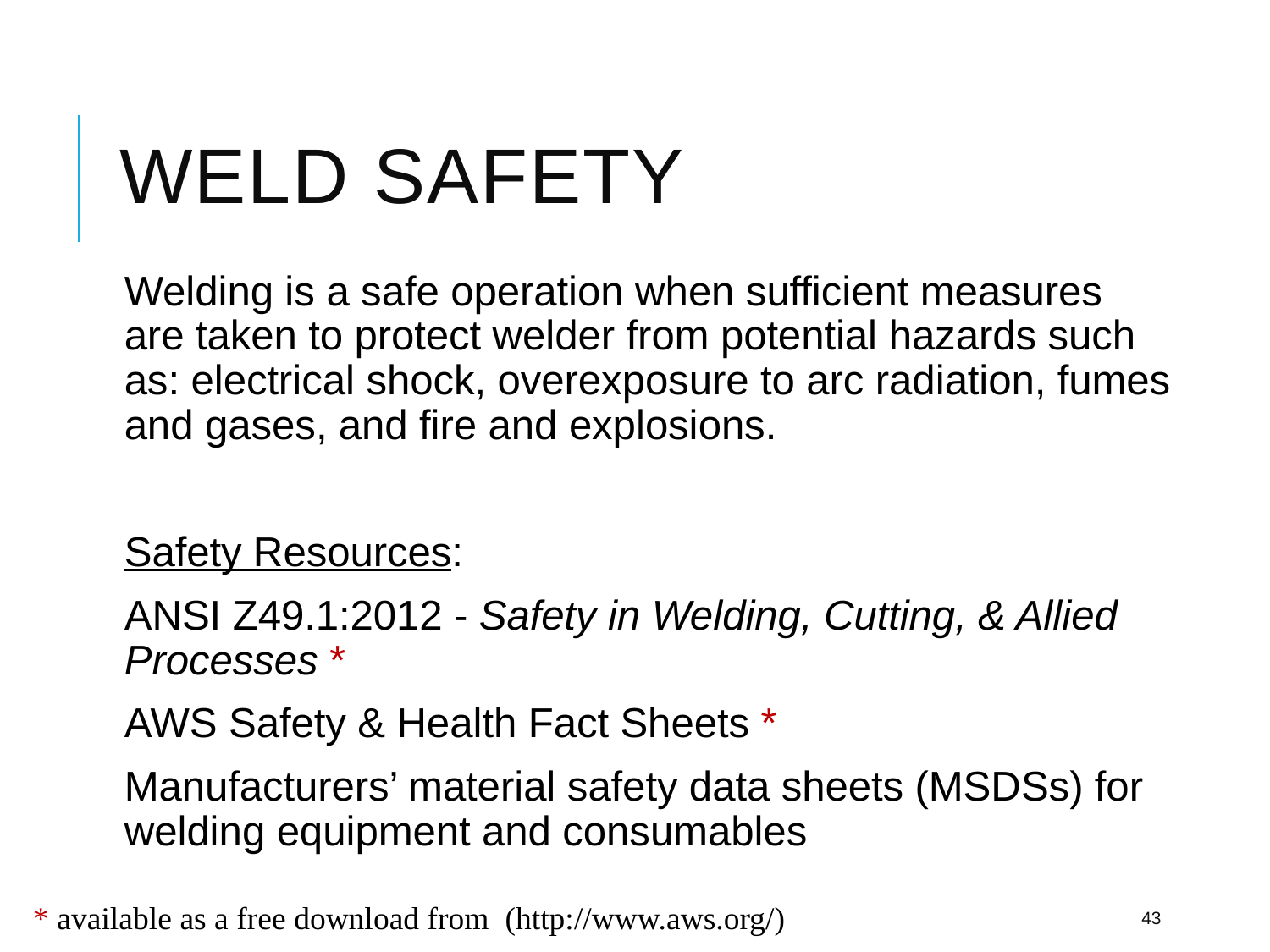

# Weld Safety
Welding is a safe operation when sufficient measures are taken to protect welder from potential hazards such as: electrical shock, overexposure to arc radiation, fumes and gases, and fire and explosions.

Safety Resources:
ANSI Z49.1:2012 - Safety in Welding, Cutting, & Allied Processes *
AWS Safety & Health Fact Sheets *
Manufacturers’ material safety data sheets (MSDSs) for welding equipment and consumables

* available as a free download from  (http://www.aws.org/)
43